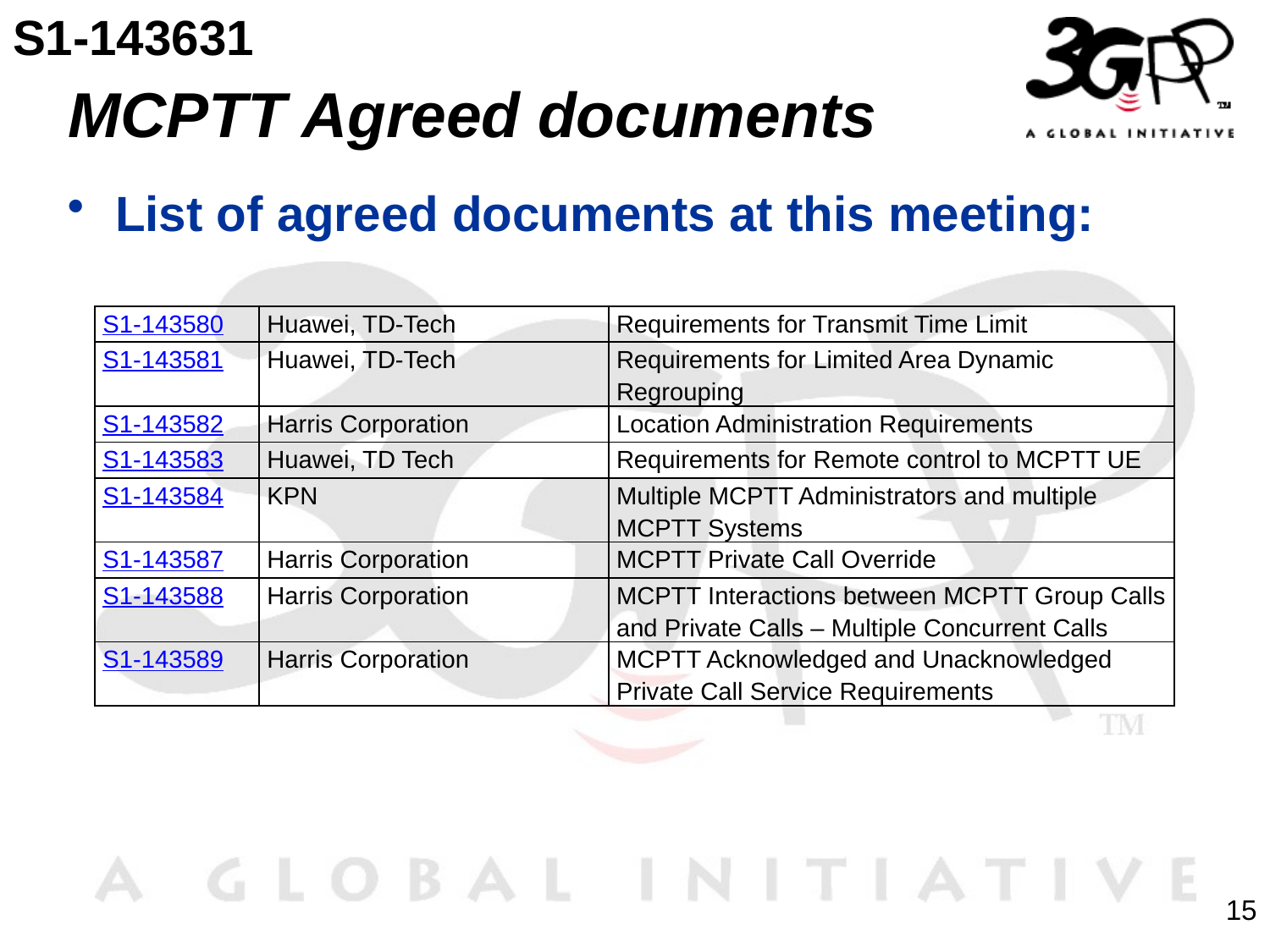

S1-143631
# MCPTT Agreed documents
List of agreed documents at this meeting:

| S1-143580 | Huawei, TD-Tech | Requirements for Transmit Time Limit |
| --- | --- | --- |
| S1-143581 | Huawei, TD-Tech | Requirements for Limited Area Dynamic Regrouping |
| S1-143582 | Harris Corporation | Location Administration Requirements |
| S1-143583 | Huawei, TD Tech | Requirements for Remote control to MCPTT UE |
| S1-143584 | KPN | Multiple MCPTT Administrators and multiple MCPTT Systems |
| S1-143587 | Harris Corporation | MCPTT Private Call Override |
| S1-143588 | Harris Corporation | MCPTT Interactions between MCPTT Group Calls and Private Calls – Multiple Concurrent Calls |
| S1-143589 | Harris Corporation | MCPTT Acknowledged and Unacknowledged Private Call Service Requirements |
15